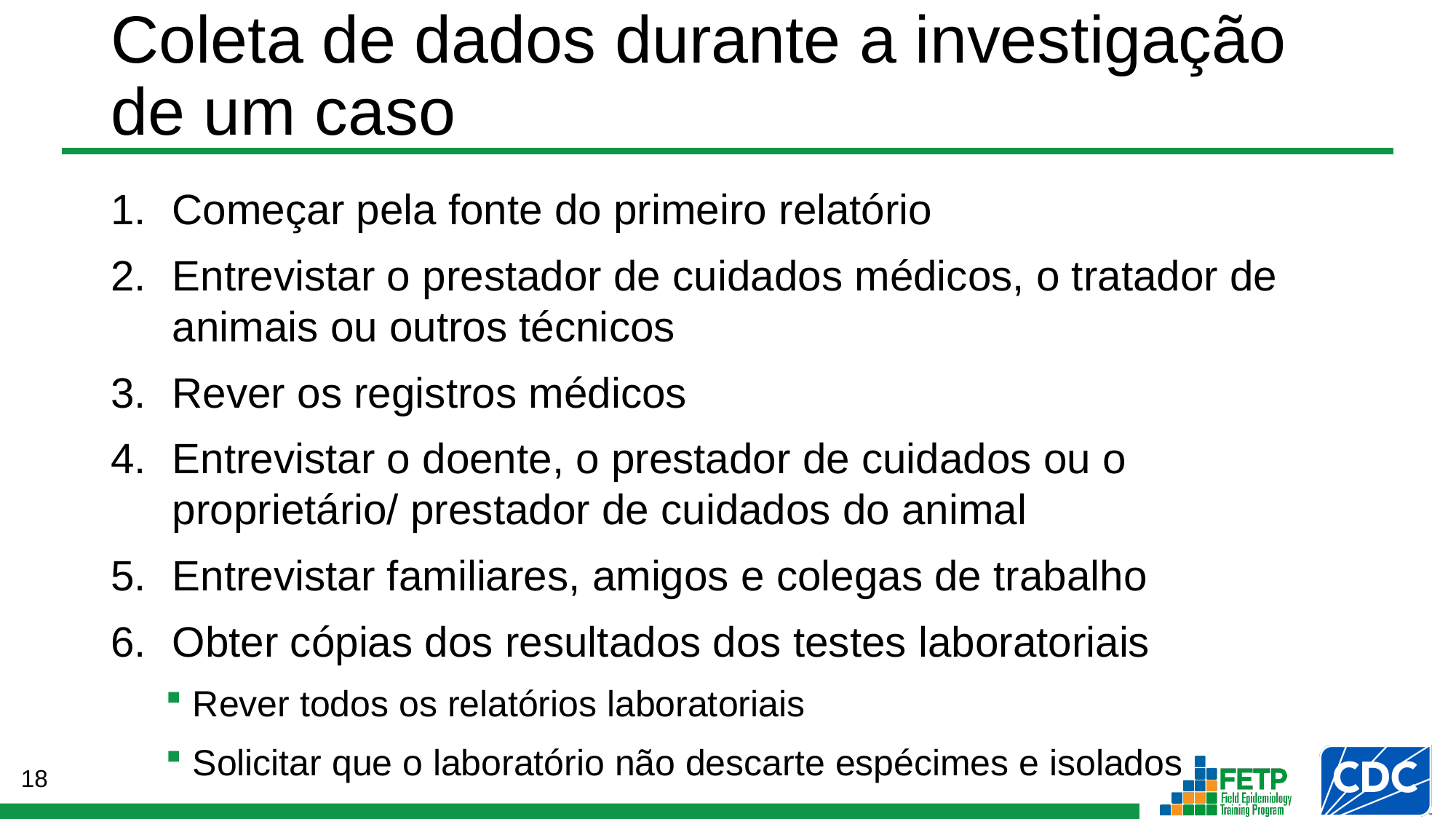

# Coleta de dados durante a investigação de um caso
Começar pela fonte do primeiro relatório
Entrevistar o prestador de cuidados médicos, o tratador de animais ou outros técnicos
Rever os registros médicos
Entrevistar o doente, o prestador de cuidados ou o proprietário/ prestador de cuidados do animal
Entrevistar familiares, amigos e colegas de trabalho
Obter cópias dos resultados dos testes laboratoriais
Rever todos os relatórios laboratoriais
Solicitar que o laboratório não descarte espécimes e isolados